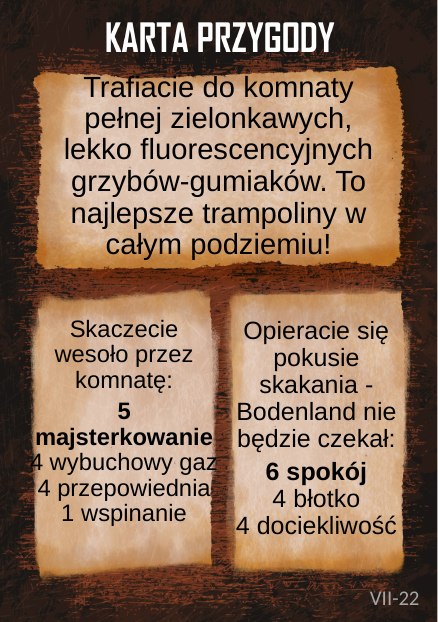

# Trafiacie do komnaty pełnej zielonkawych, lekko fluorescencyjnych grzybów-gumiaków. To najlepsze trampoliny w całym podziemiu!
Skaczecie wesoło przez komnatę:
5 majsterkowanie
4 wybuchowy gaz
4 przepowiednia
1 wspinanie
Opieracie się pokusie skakania - Bodenland nie będzie czekał:
6 spokój
4 błotko
4 dociekliwość
VII-22